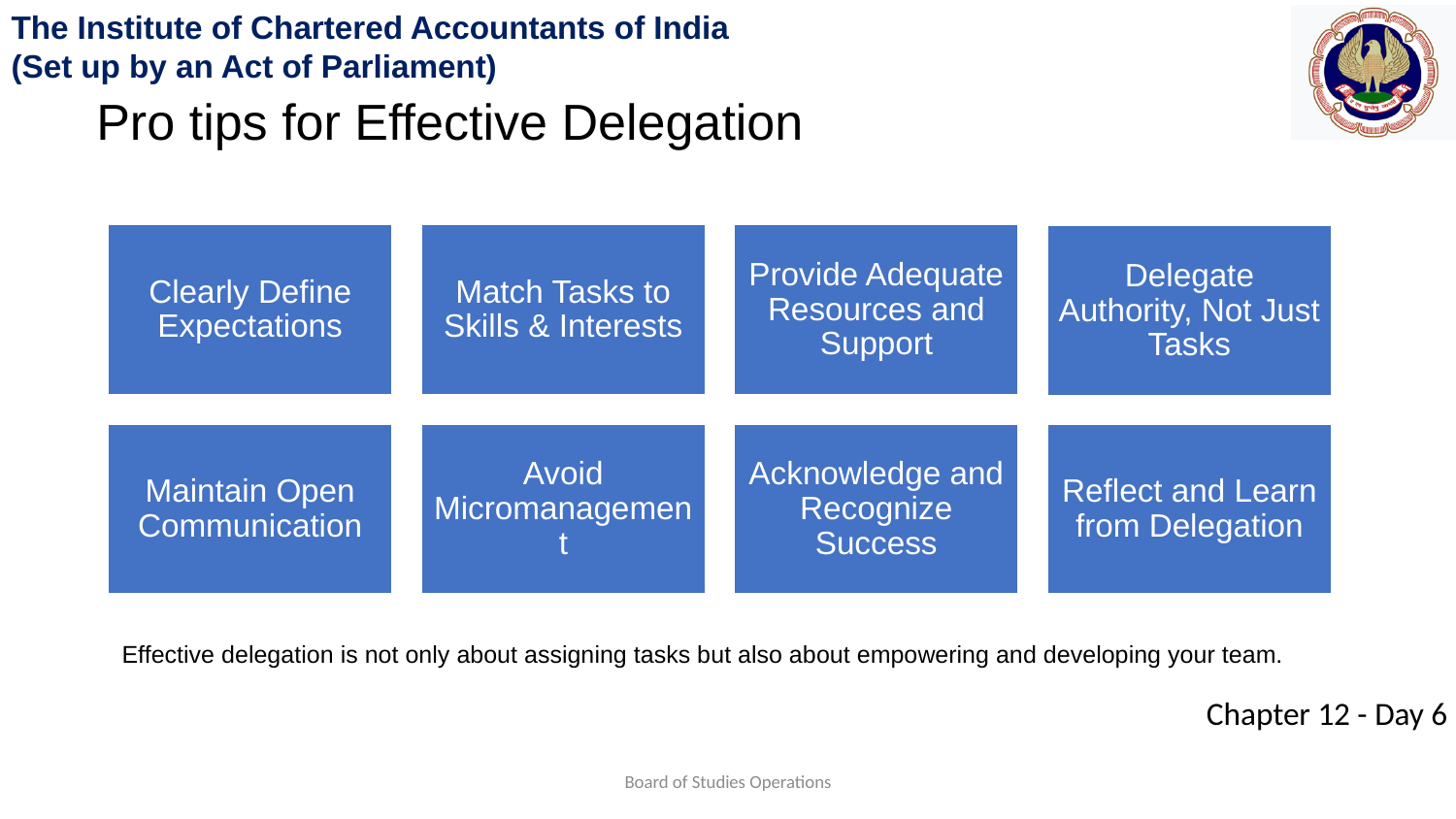

Pro tips for Effective Delegation
Clearly Define Expectations
Match Tasks to Skills & Interests
Provide Adequate Resources and Support
Delegate Authority, Not Just Tasks
Maintain Open Communication
Avoid Micromanagement
Acknowledge and Recognize Success
Reflect and Learn from Delegation
Effective delegation is not only about assigning tasks but also about empowering and developing your team.
Board of Studies Operations